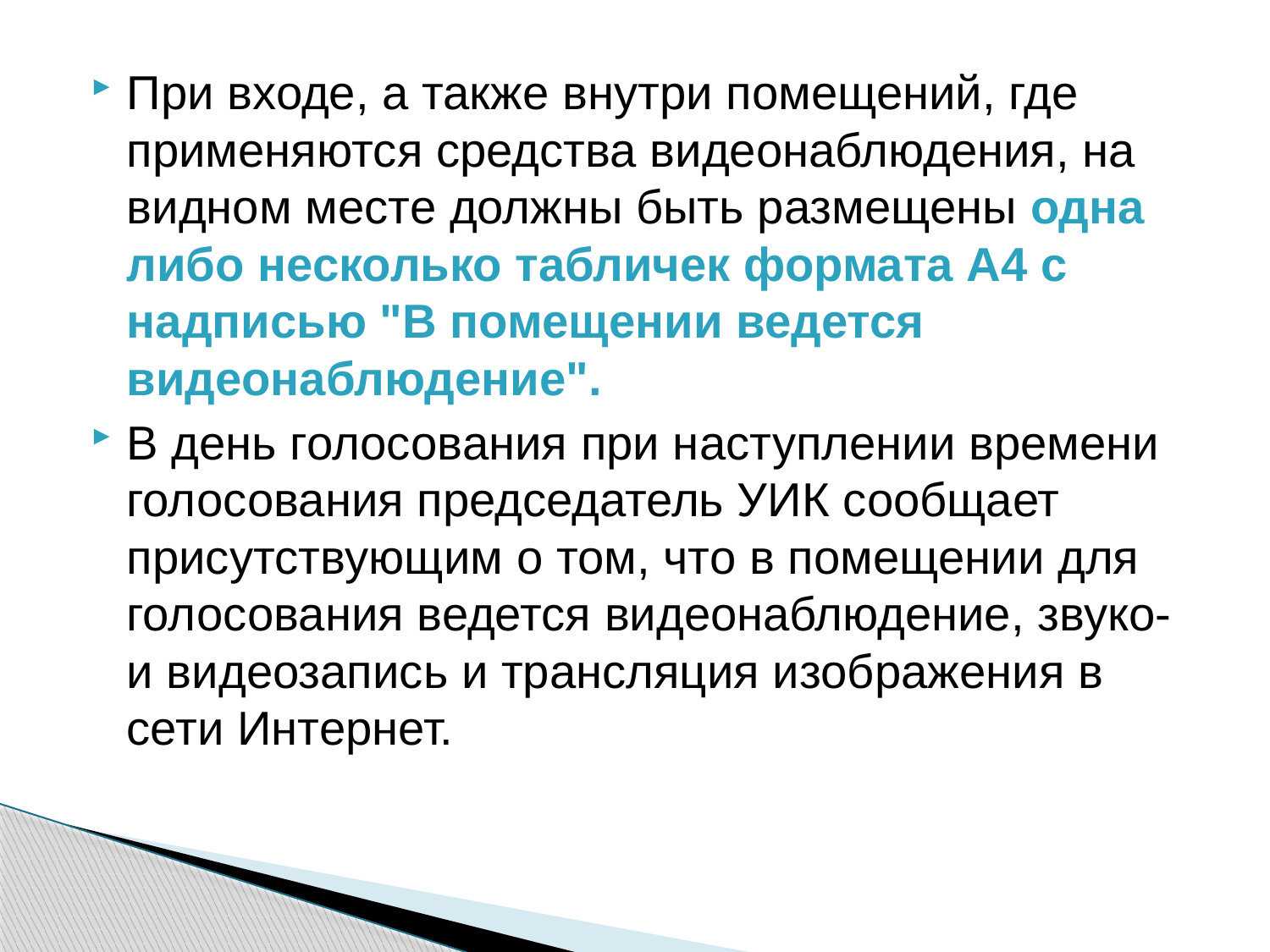

При входе, а также внутри помещений, где применяются средства видеонаблюдения, на видном месте должны быть размещены одна либо несколько табличек формата A4 с надписью "В помещении ведется видеонаблюдение".
В день голосования при наступлении времени голосования председатель УИК сообщает присутствующим о том, что в помещении для голосования ведется видеонаблюдение, звуко- и видеозапись и трансляция изображения в сети Интернет.